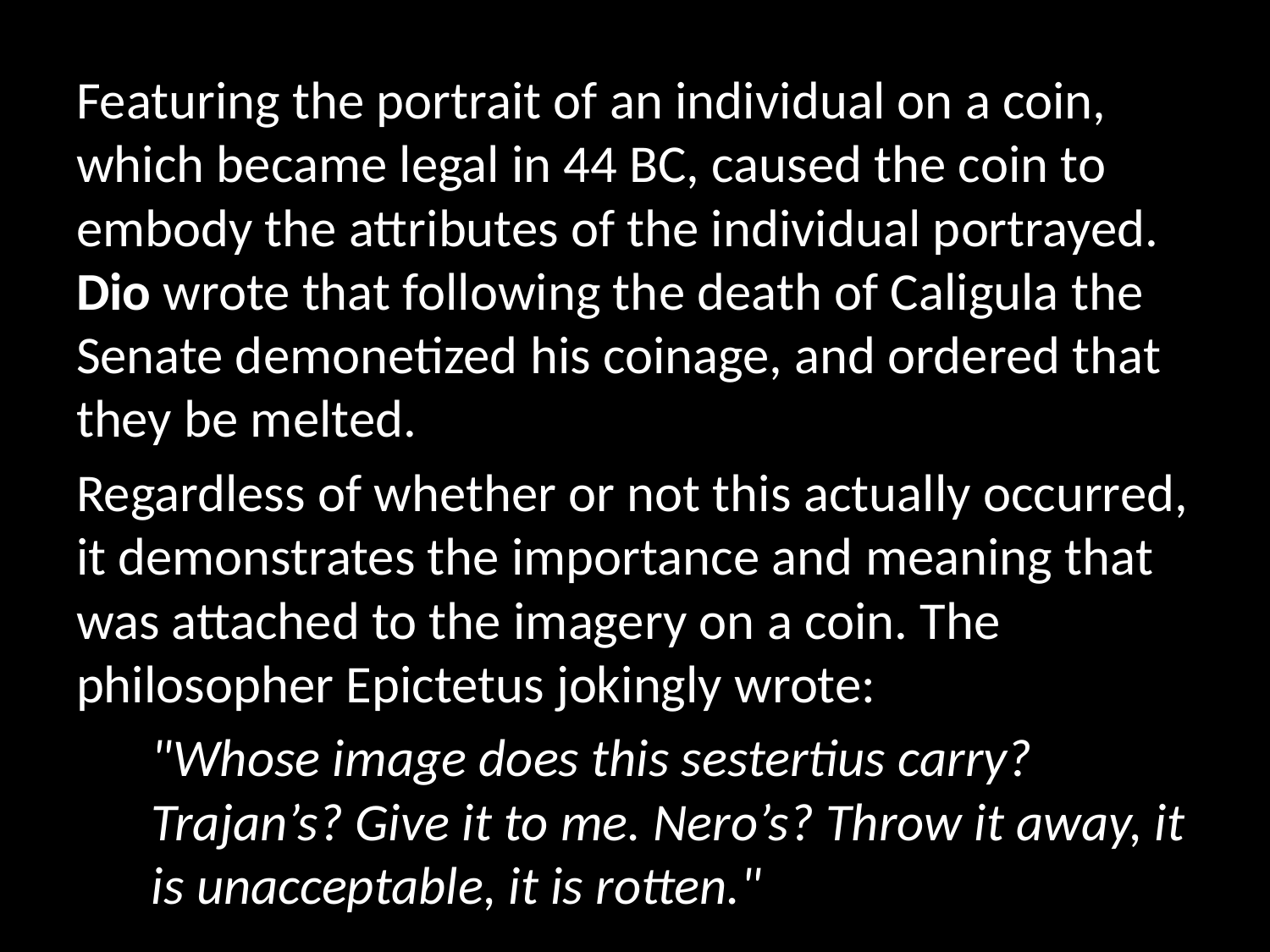

Featuring the portrait of an individual on a coin, which became legal in 44 BC, caused the coin to embody the attributes of the individual portrayed. Dio wrote that following the death of Caligula the Senate demonetized his coinage, and ordered that they be melted.
Regardless of whether or not this actually occurred, it demonstrates the importance and meaning that was attached to the imagery on a coin. The philosopher Epictetus jokingly wrote:
"Whose image does this sestertius carry? Trajan’s? Give it to me. Nero’s? Throw it away, it is unacceptable, it is rotten."